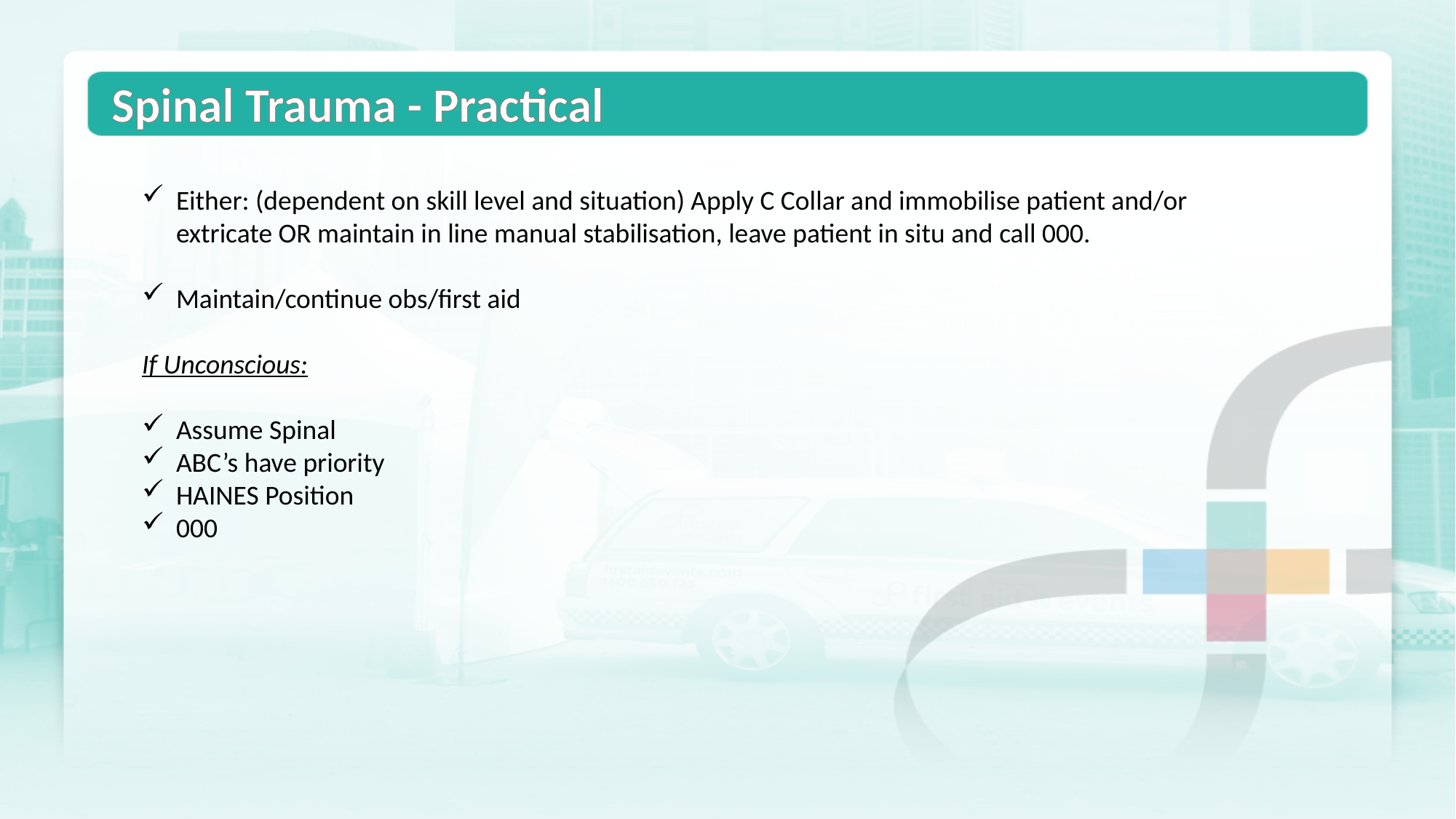

Spinal Trauma - Practical
Either: (dependent on skill level and situation) Apply C Collar and immobilise patient and/or extricate OR maintain in line manual stabilisation, leave patient in situ and call 000.

Maintain/continue obs/first aid

If Unconscious:

Assume Spinal
ABC’s have priority
HAINES Position
000